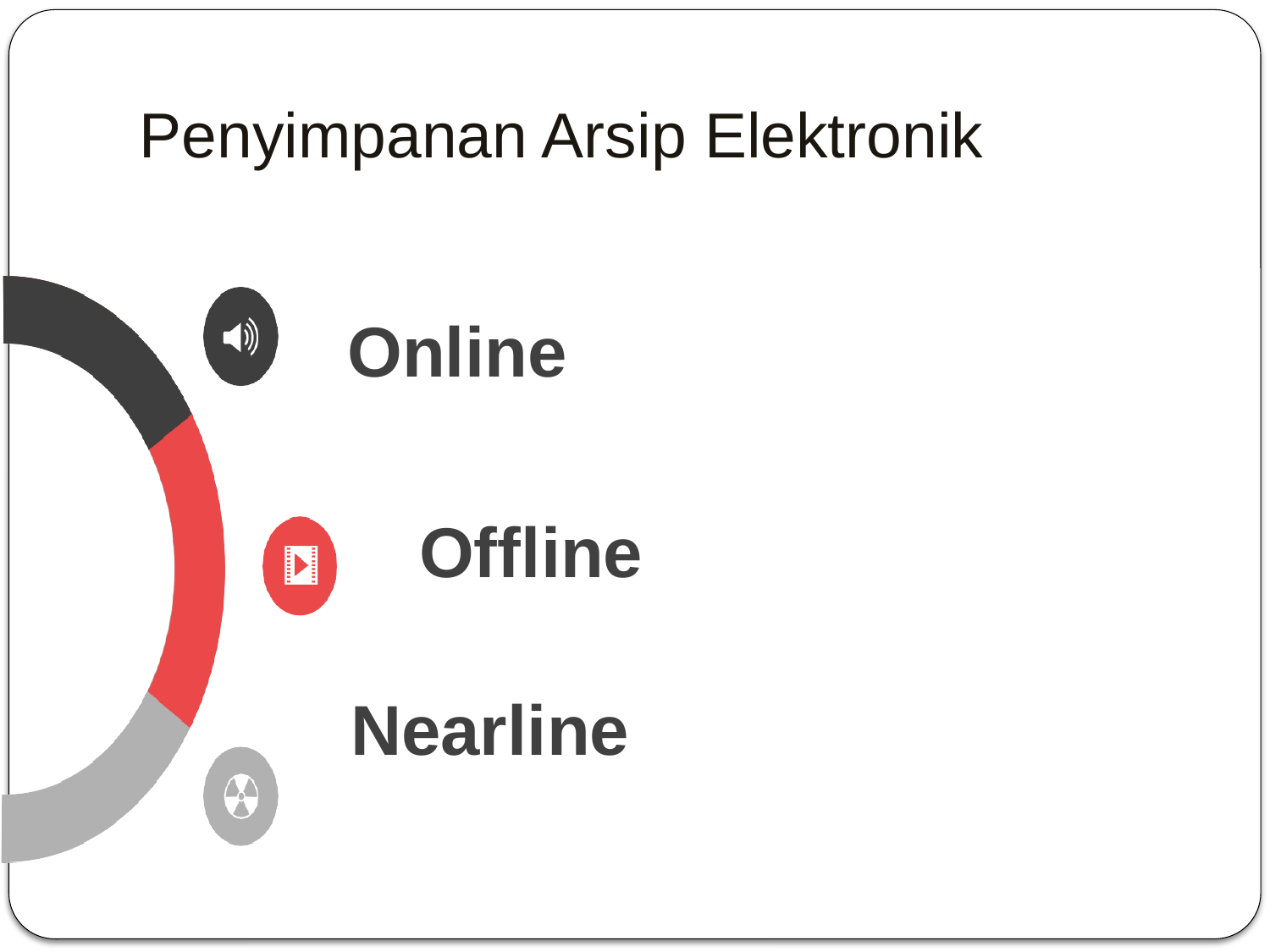

Penyimpanan Arsip Elektronik

# Online
Offline

Nearline